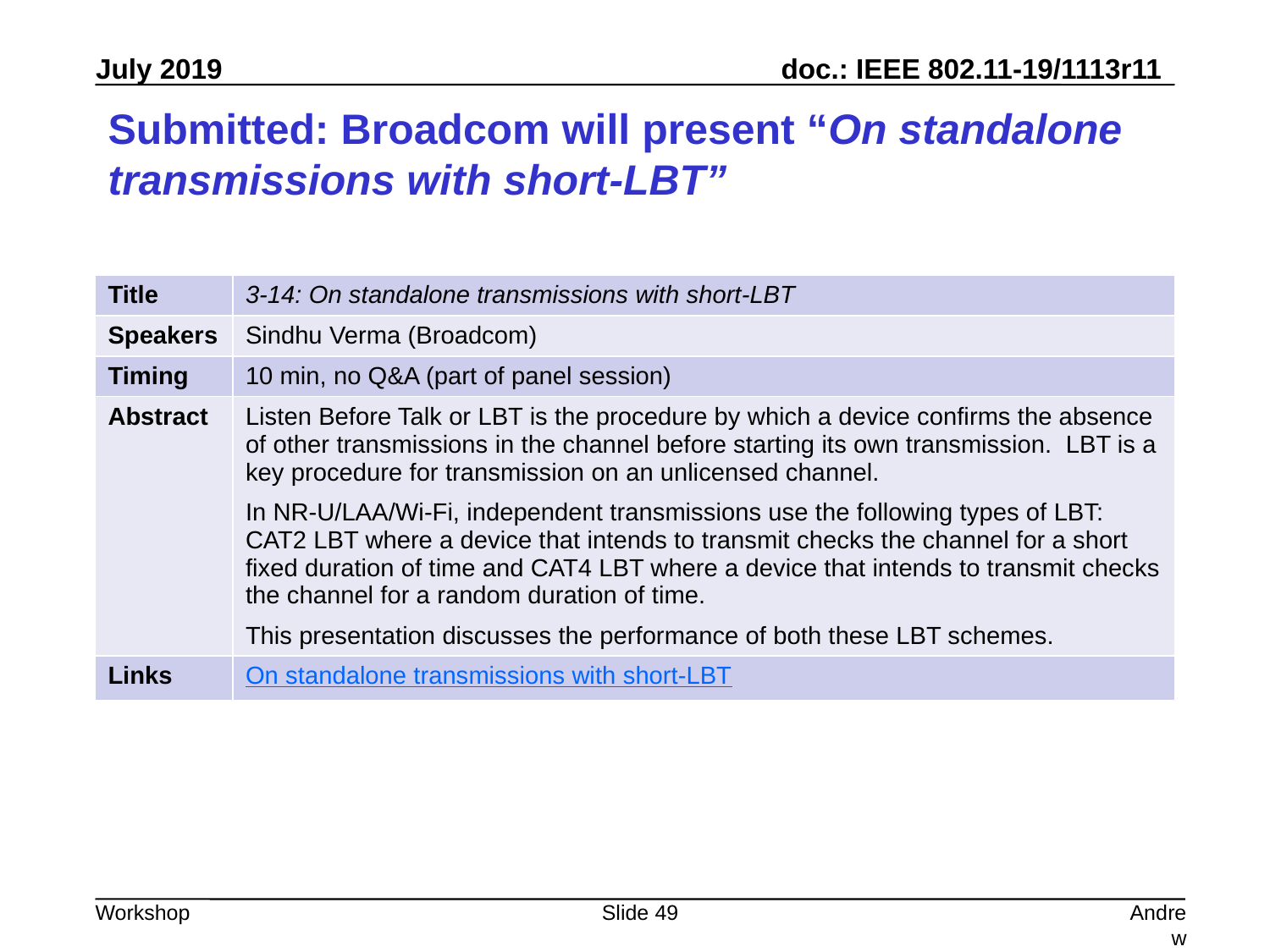

# Submitted: Broadcom will present “On standalone transmissions with short-LBT”
| Title | 3-14: On standalone transmissions with short-LBT |
| --- | --- |
| Speakers | Sindhu Verma (Broadcom) |
| Timing | 10 min, no Q&A (part of panel session) |
| Abstract | Listen Before Talk or LBT is the procedure by which a device confirms the absence of other transmissions in the channel before starting its own transmission. LBT is a key procedure for transmission on an unlicensed channel. In NR-U/LAA/Wi-Fi, independent transmissions use the following types of LBT: CAT2 LBT where a device that intends to transmit checks the channel for a short fixed duration of time and CAT4 LBT where a device that intends to transmit checks the channel for a random duration of time. This presentation discusses the performance of both these LBT schemes. |
| Links | On standalone transmissions with short-LBT |
Slide 49
Andrew Myles, Cisco